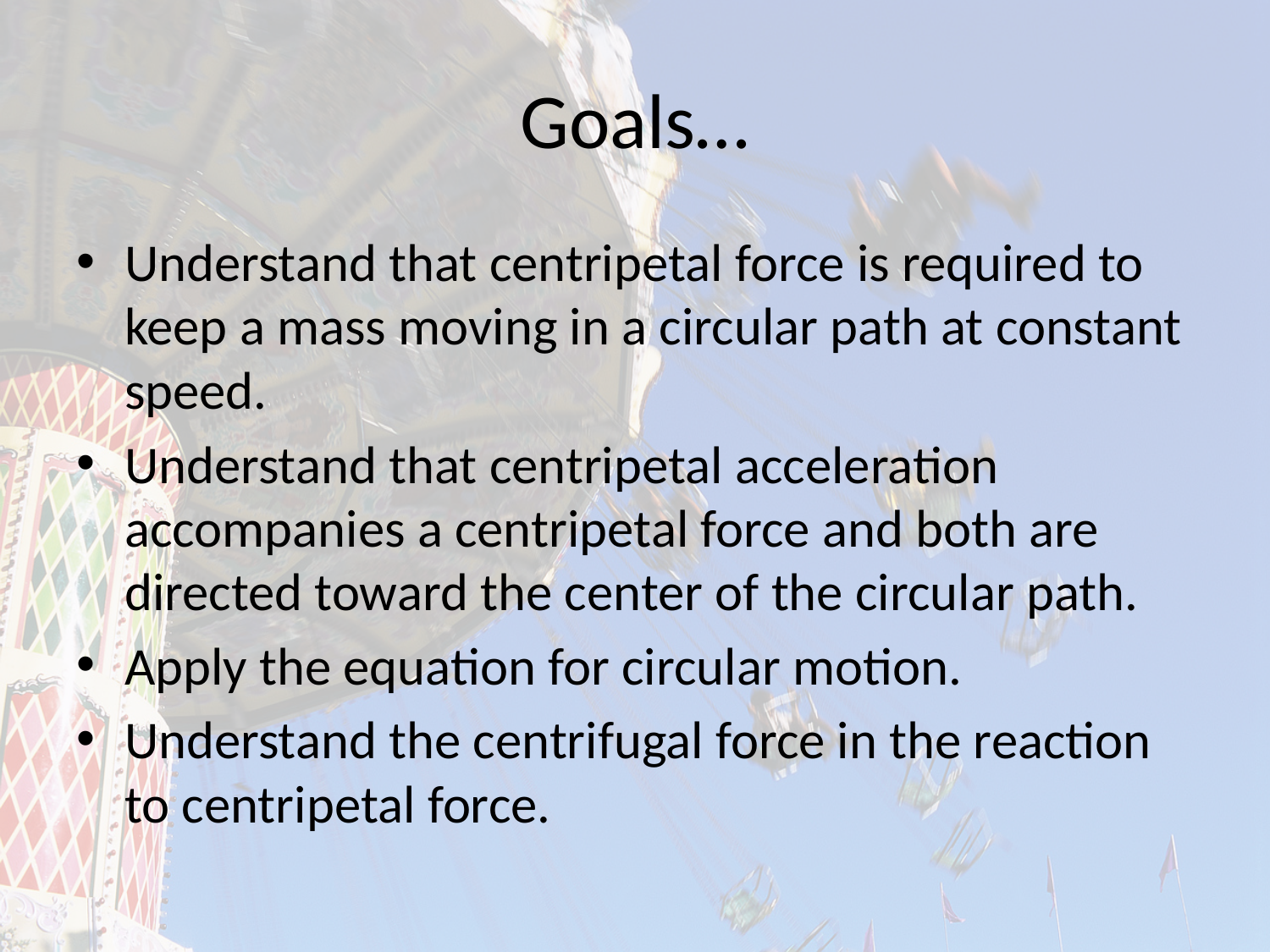

# Goals…
Understand that centripetal force is required to keep a mass moving in a circular path at constant speed.
Understand that centripetal acceleration accompanies a centripetal force and both are directed toward the center of the circular path.
Apply the equation for circular motion.
Understand the centrifugal force in the reaction to centripetal force.